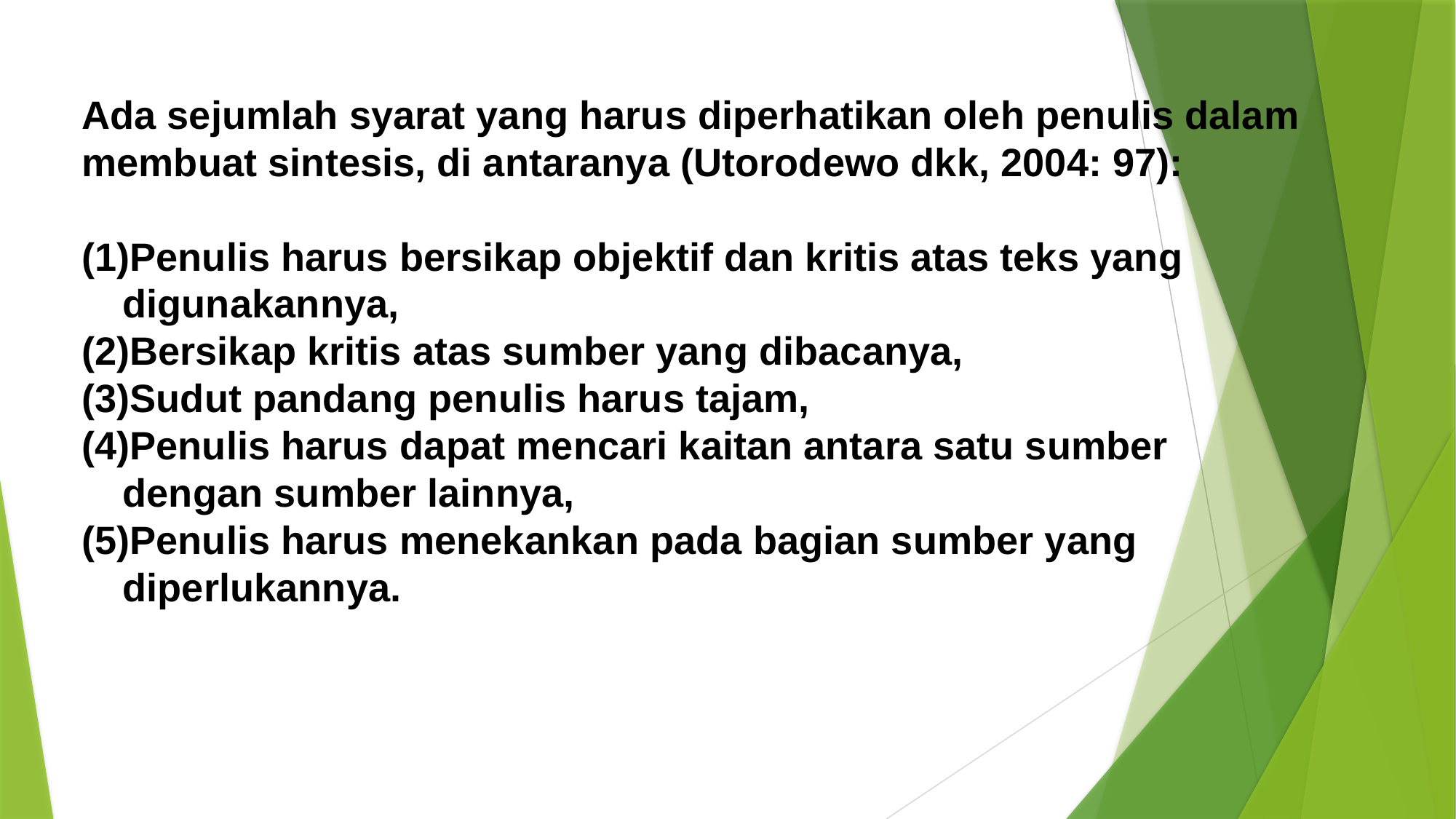

Ada sejumlah syarat yang harus diperhatikan oleh penulis dalam membuat sintesis, di antaranya (Utorodewo dkk, 2004: 97):

Penulis harus bersikap objektif dan kritis atas teks yang digunakannya,
Bersikap kritis atas sumber yang dibacanya,
Sudut pandang penulis harus tajam,
Penulis harus dapat mencari kaitan antara satu sumber dengan sumber lainnya,
Penulis harus menekankan pada bagian sumber yang diperlukannya.